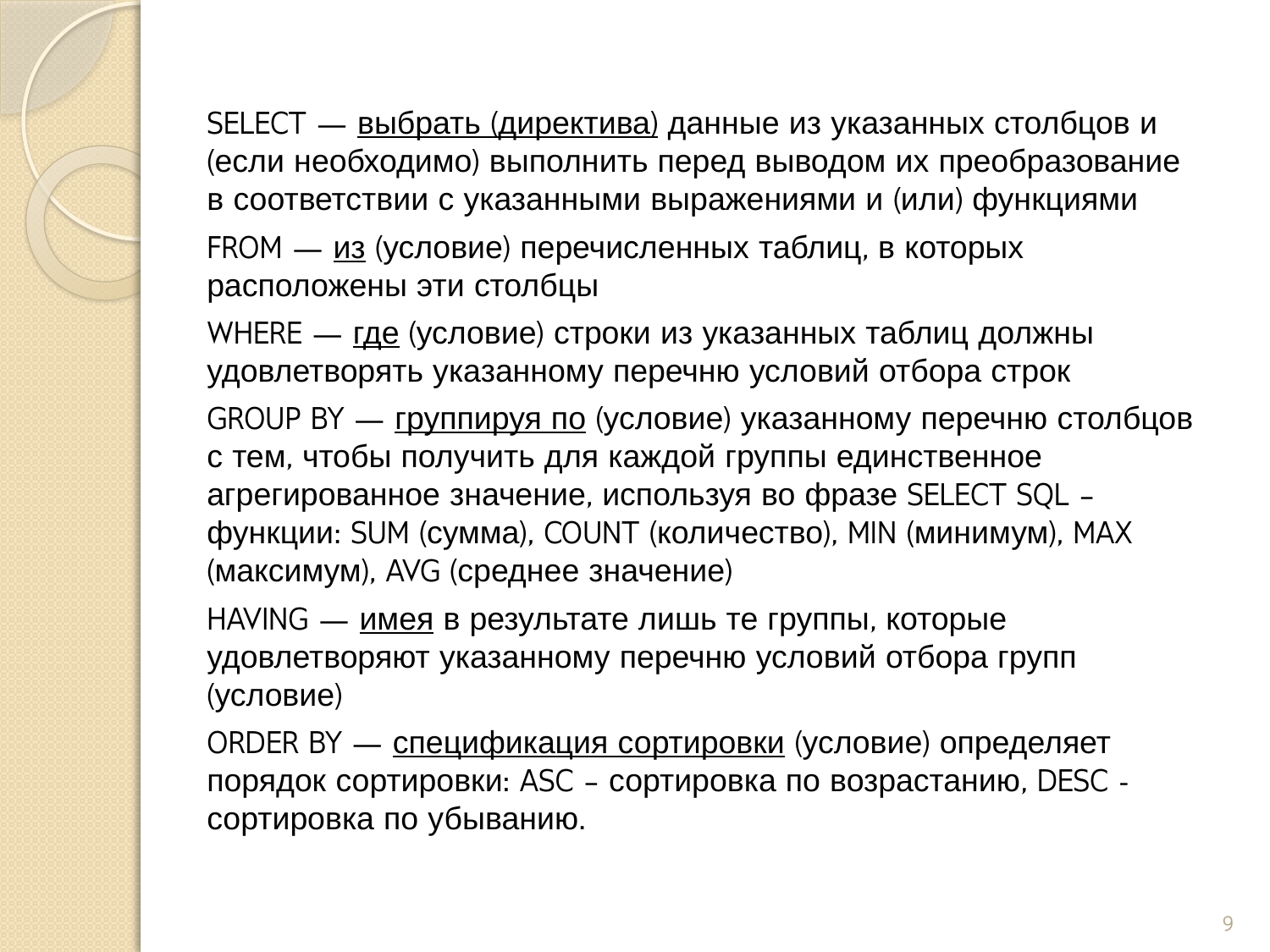

SELECT — выбрать (директива) данные из указанных столбцов и (если необходимо) выполнить перед выводом их преобразование в соответствии с указанными выражениями и (или) функциями
		FROM — из (условие) перечисленных таблиц, в которых расположены эти столбцы
		WHERE — где (условие) строки из указанных таблиц должны удовлетворять указанному перечню условий отбора строк
		GROUP BY — группируя по (условие) указанному перечню столбцов с тем, чтобы получить для каждой группы единственное агрегированное значение, используя во фразе SELECT SQL – функции: SUM (сумма), COUNT (количество), MIN (минимум), MAX (максимум), AVG (среднее значение)
		HAVING — имея в результате лишь те группы, которые удовлетворяют указанному перечню условий отбора групп (условие)
		ORDER BY — спецификация сортировки (условие) определяет порядок сортировки: ASC – сортировка по возрастанию, DESC - сортировка по убыванию.

9